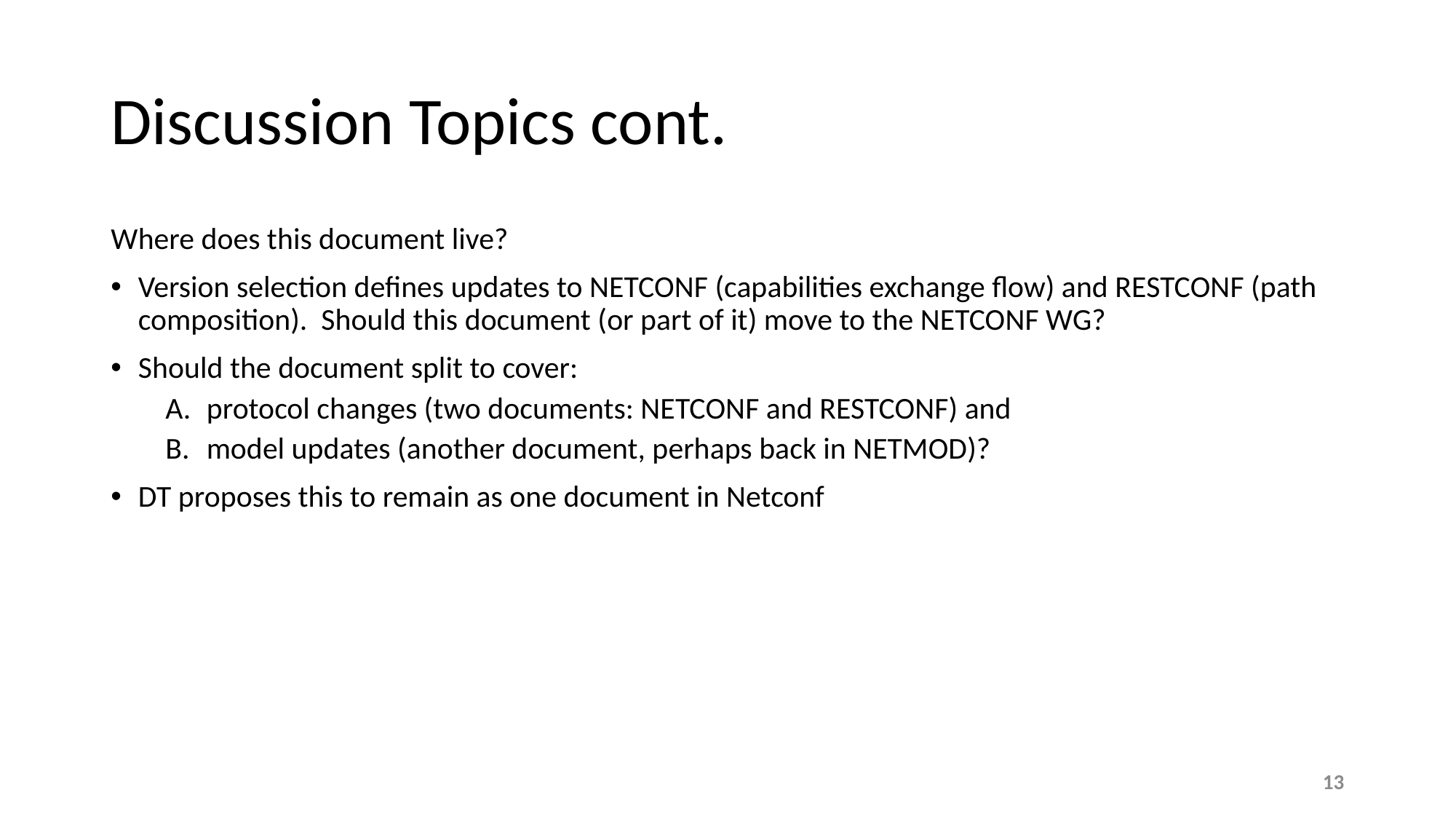

# Discussion Topics cont.
Where does this document live?
Version selection defines updates to NETCONF (capabilities exchange flow) and RESTCONF (path composition).  Should this document (or part of it) move to the NETCONF WG?
Should the document split to cover:
protocol changes (two documents: NETCONF and RESTCONF) and
model updates (another document, perhaps back in NETMOD)?
DT proposes this to remain as one document in Netconf
13